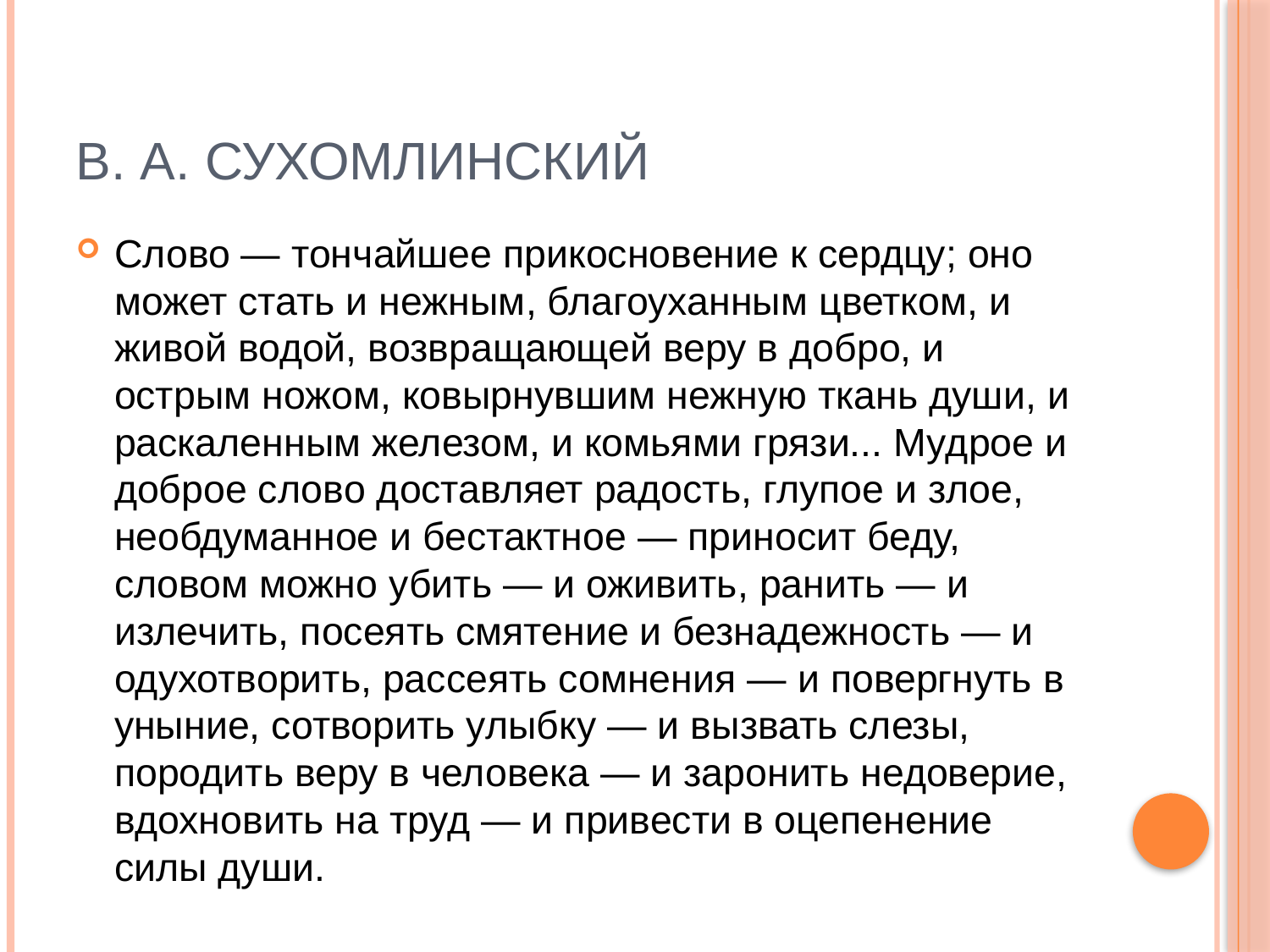

# В. А. Сухомлинский
Слово — тончайшее прикосновение к сердцу; оно может стать и нежным, благоуханным цветком, и живой водой, возвращающей веру в добро, и острым ножом, ковырнувшим нежную ткань души, и раскаленным железом, и комьями грязи... Мудрое и доброе слово доставляет радость, глупое и злое, необдуманное и бестактное — приносит беду, словом можно убить — и оживить, ранить — и излечить, посеять смятение и безнадежность — и одухотворить, рассеять сомнения — и повергнуть в уныние, сотворить улыбку — и вызвать слезы, породить веру в человека — и заронить недоверие, вдохновить на труд — и привести в оцепенение силы души.